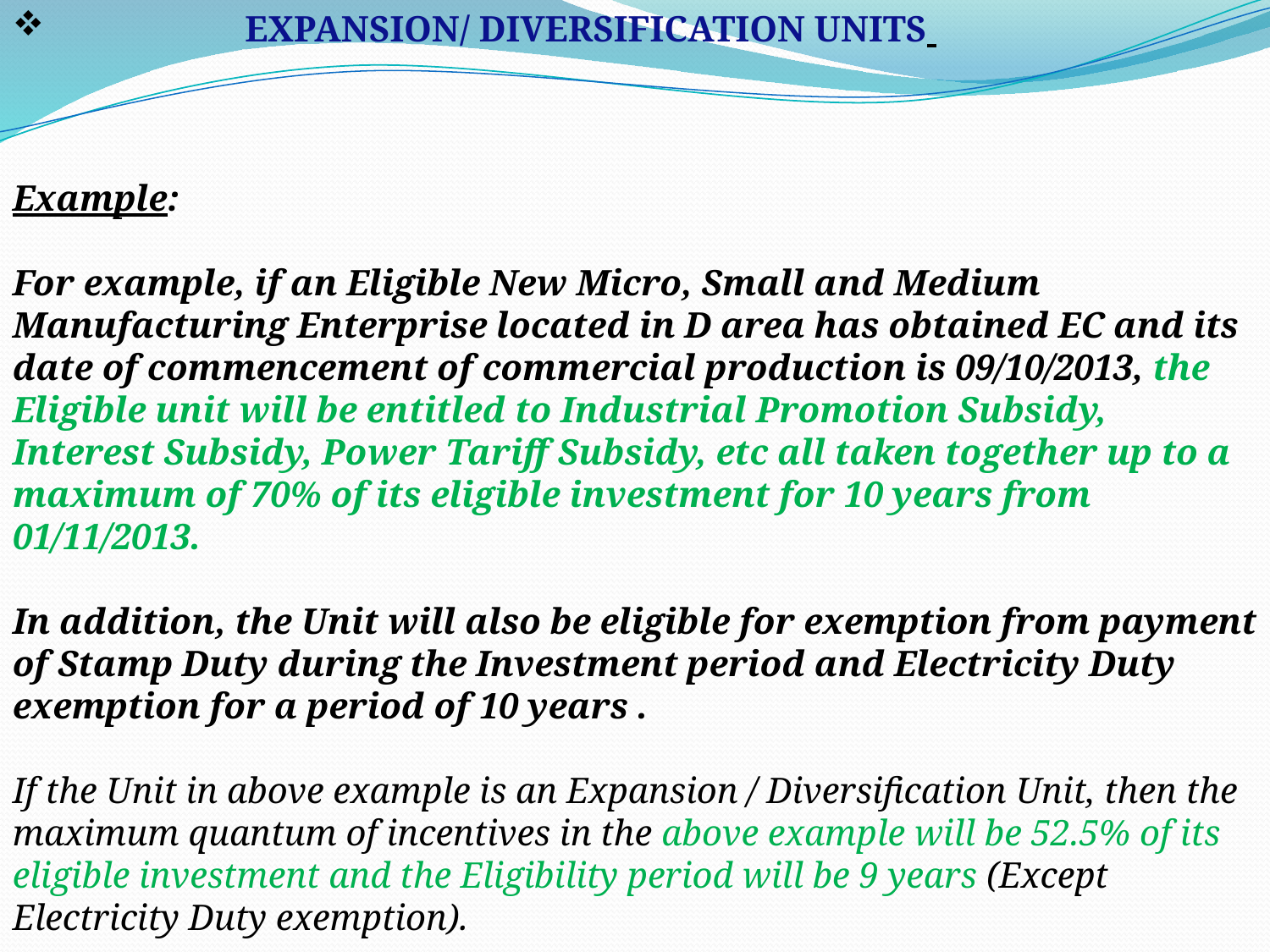

EXPANSION/ DIVERSIFICATION UNITS

Example:

For example, if an Eligible New Micro, Small and Medium Manufacturing Enterprise located in D area has obtained EC and its date of commencement of commercial production is 09/10/2013, the Eligible unit will be entitled to Industrial Promotion Subsidy, Interest Subsidy, Power Tariff Subsidy, etc all taken together up to a maximum of 70% of its eligible investment for 10 years from 01/11/2013.

In addition, the Unit will also be eligible for exemption from payment of Stamp Duty during the Investment period and Electricity Duty exemption for a period of 10 years .

If the Unit in above example is an Expansion / Diversification Unit, then the maximum quantum of incentives in the above example will be 52.5% of its eligible investment and the Eligibility period will be 9 years (Except Electricity Duty exemption).

 WWW.INDUSTRIALSUBSIDY.COM                                   BY CA G.B.MODI